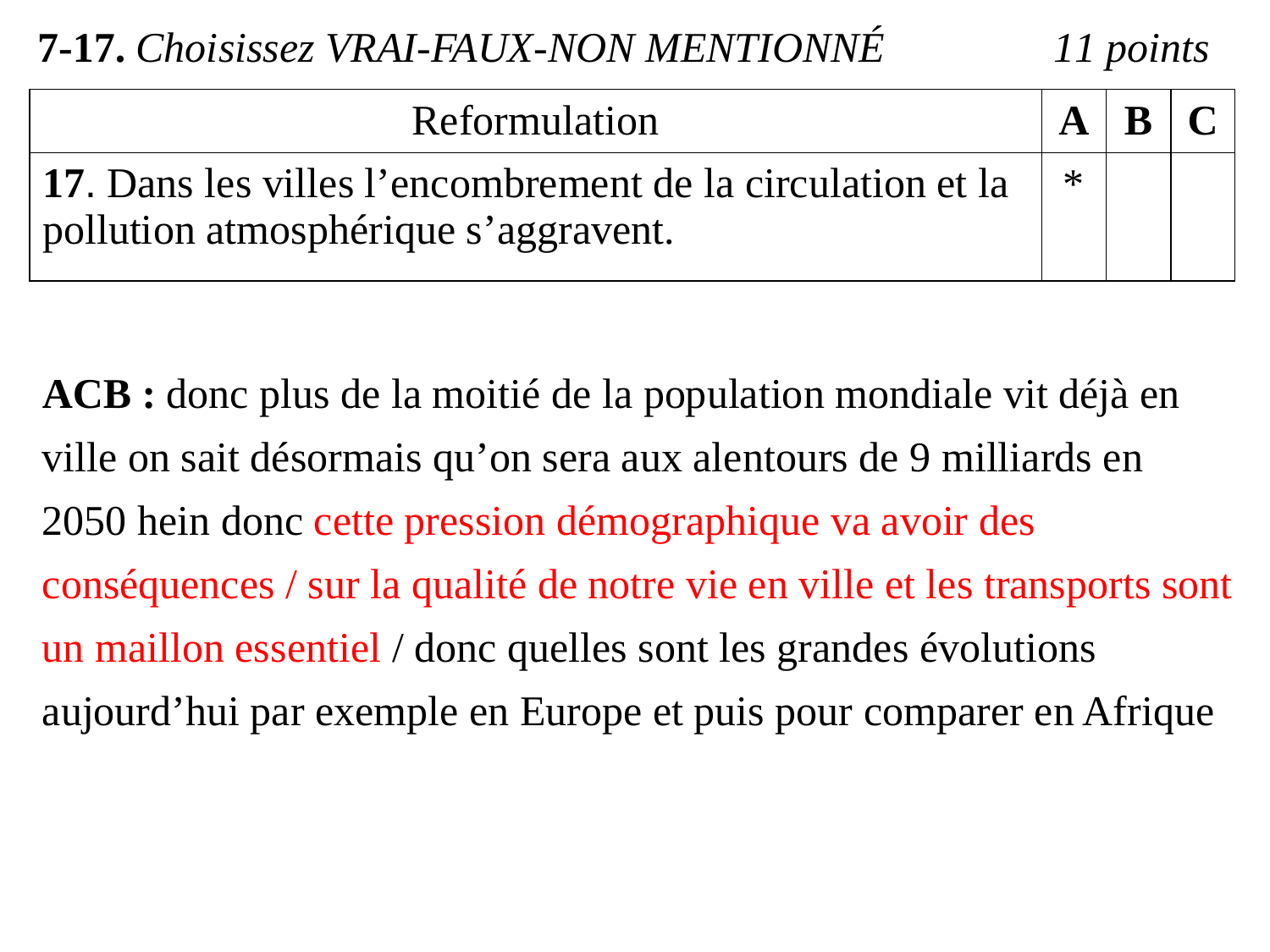

7-17. Choisissez VRAI-FAUX-NON MENTIONNÉ       	11 points
| Reformulation | A | B | C |
| --- | --- | --- | --- |
| 17. Dans les villes l’encombrement de la circulation et la pollution atmosphérique s’aggravent. | \* |  |  |
ACB : donc plus de la moitié de la population mondiale vit déjà en ville on sait désormais qu’on sera aux alentours de 9 milliards en 2050 hein donc cette pression démographique va avoir des conséquences / sur la qualité de notre vie en ville et les transports sont un maillon essentiel / donc quelles sont les grandes évolutions aujourd’hui par exemple en Europe et puis pour comparer en Afrique